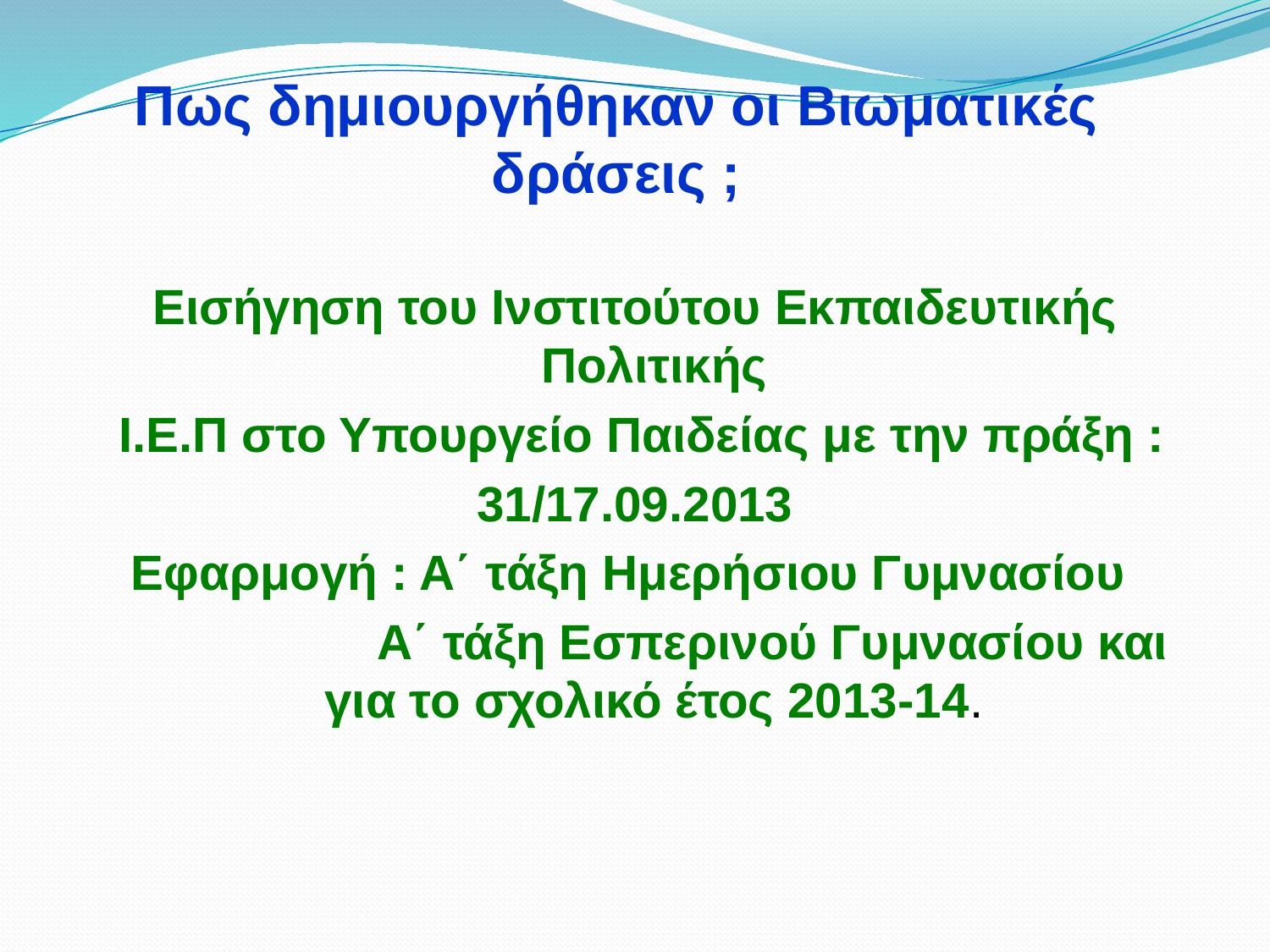

# Πως δημιουργήθηκαν οι Βιωματικές δράσεις ;
Εισήγηση του Ινστιτούτου Εκπαιδευτικής Πολιτικής
 Ι.Ε.Π στο Υπουργείο Παιδείας με την πράξη :
31/17.09.2013
Εφαρμογή : Α΄ τάξη Ημερήσιου Γυμνασίου
                    Α΄ τάξη Εσπερινού Γυμνασίου και για το σχολικό έτος 2013-14.